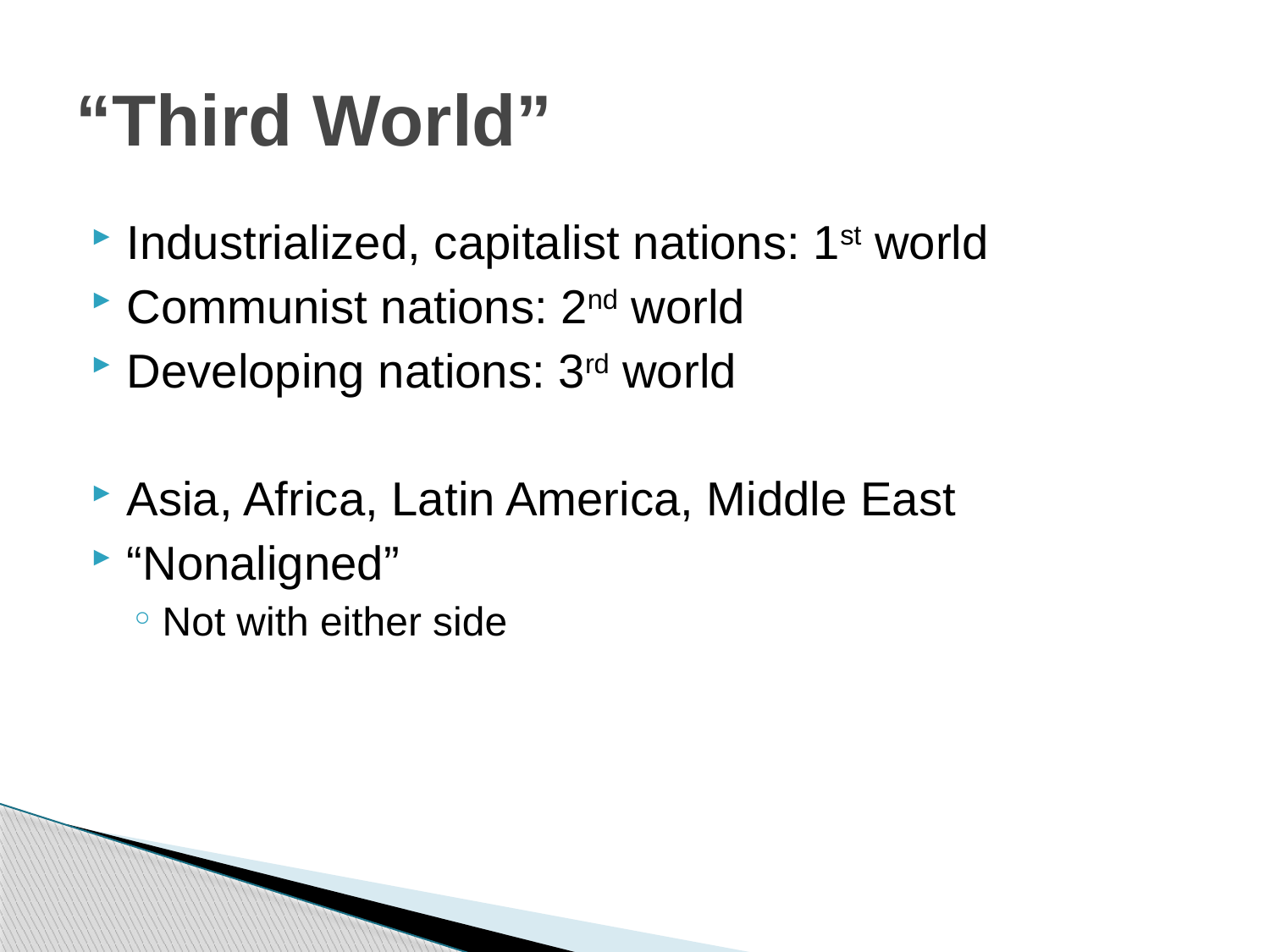

# “Third World”
Industrialized, capitalist nations: 1st world
Communist nations: 2nd world
Developing nations: 3rd world

Asia, Africa, Latin America, Middle East
“Nonaligned”
Not with either side